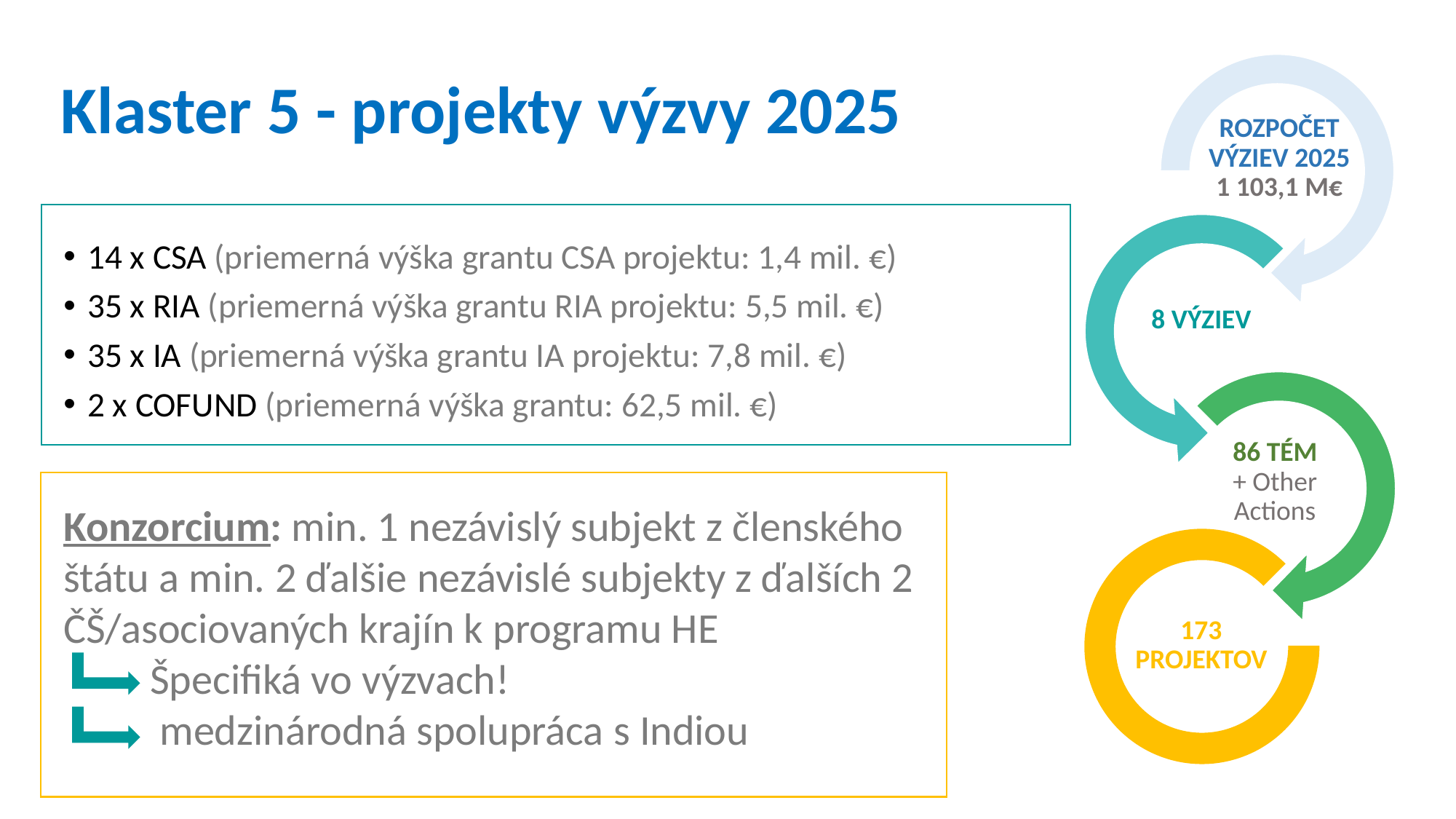

# Klaster 5 - projekty výzvy 2025
rozpočet  výziev 2025
1 103,1 M€
8 VÝZIEV
86 TÉM
+ Other Actions
173 PROJEKTOV

14 x CSA (priemerná výška grantu CSA projektu: 1,4 mil. €)
35 x RIA (priemerná výška grantu RIA projektu: 5,5 mil. €)
35 x IA (priemerná výška grantu IA projektu: 7,8 mil. €)
2 x COFUND (priemerná výška grantu: 62,5 mil. €)

Konzorcium: min. 1 nezávislý subjekt z členského štátu a min. 2 ďalšie nezávislé subjekty z ďalších 2 ČŠ/asociovaných krajín k programu HE
         Špecifiká vo výzvach!
          medzinárodná spolupráca s Indiou